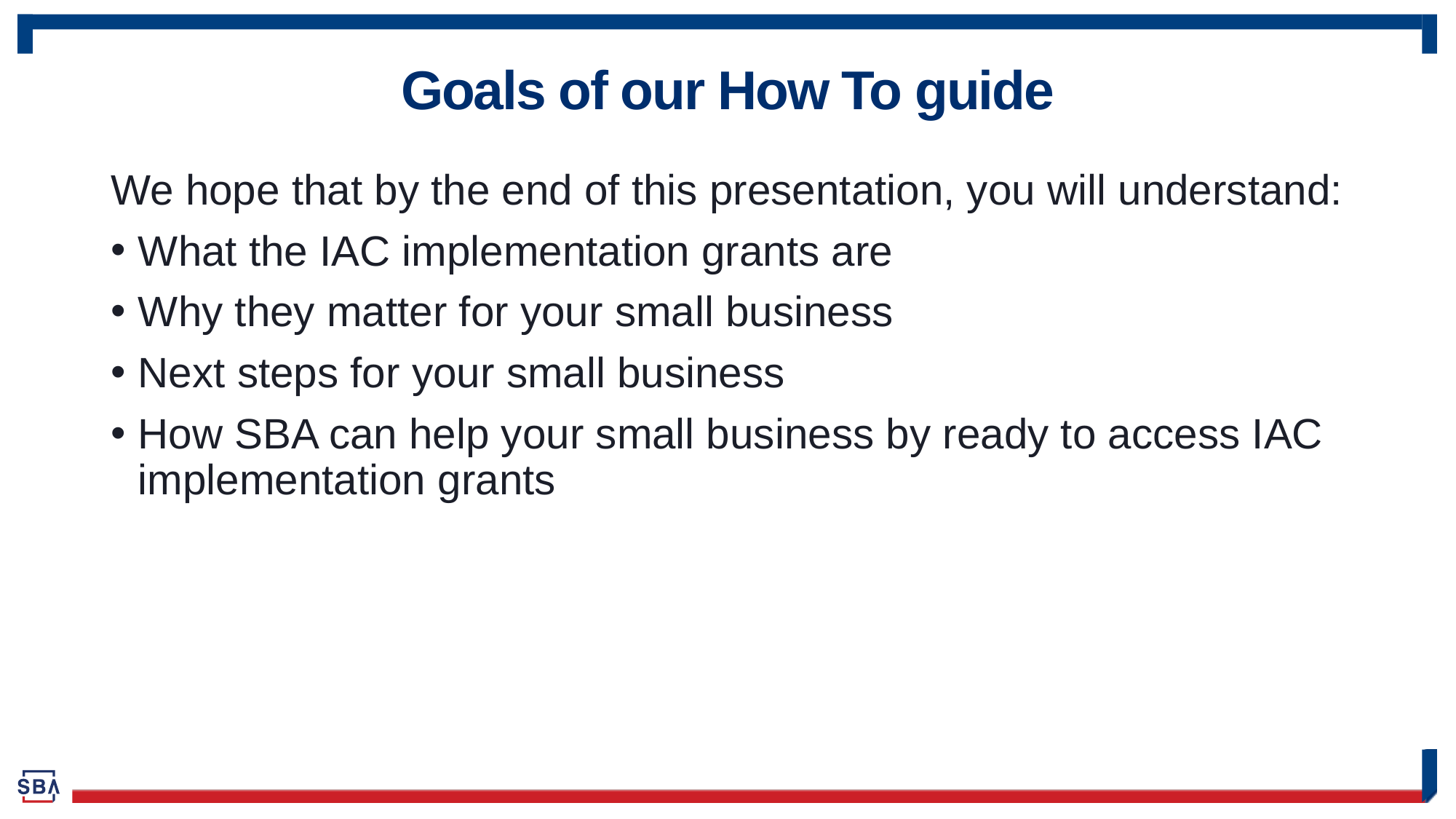

# Goals of our How To guide
We hope that by the end of this presentation, you will understand:
What the IAC implementation grants are
Why they matter for your small business
Next steps for your small business
How SBA can help your small business by ready to access IAC implementation grants